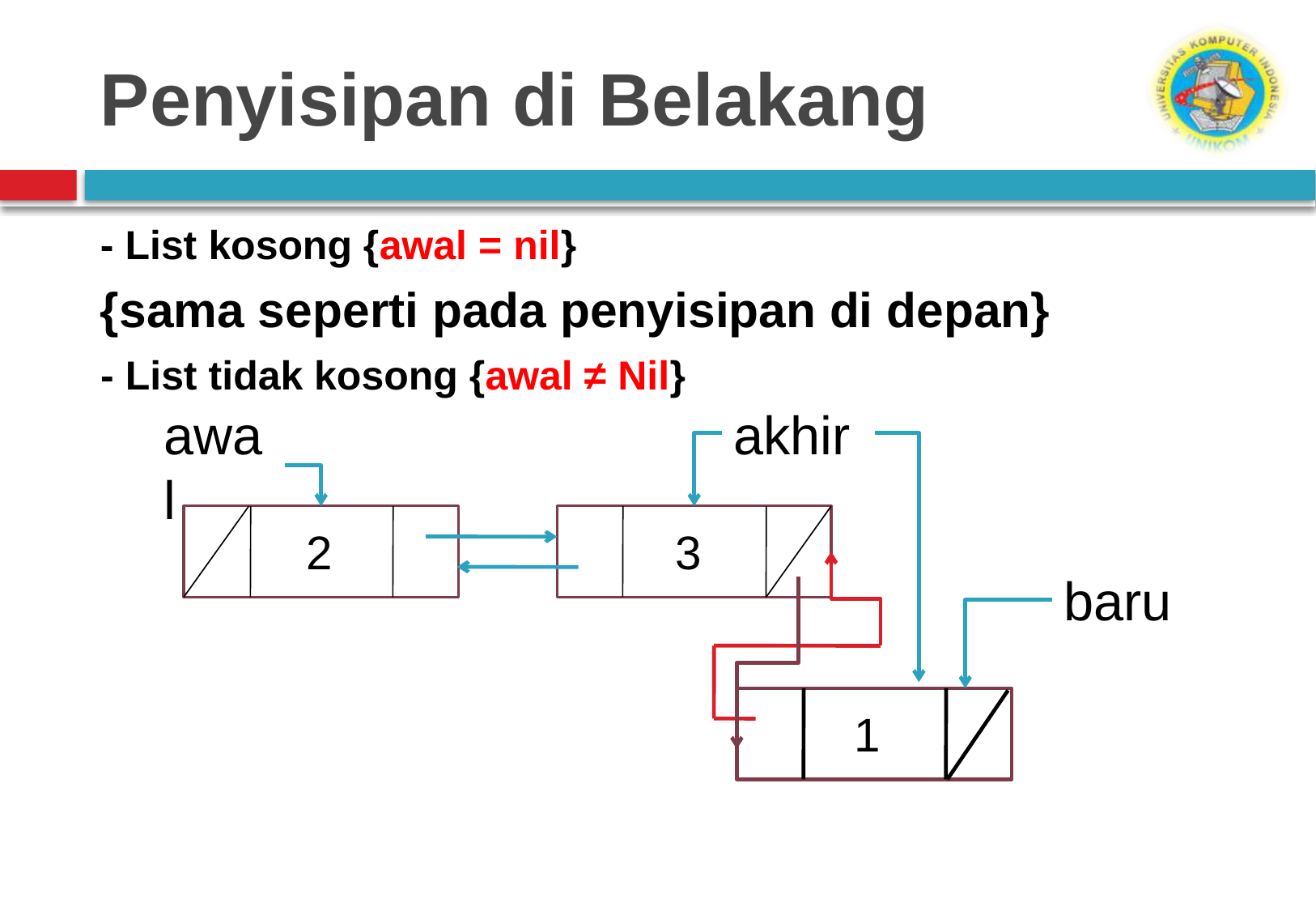

# Penyisipan di Belakang
- List kosong {awal = nil}
{sama seperti pada penyisipan di depan}
- List tidak kosong {awal ≠ Nil}
awal
akhir

2
3
baru

1